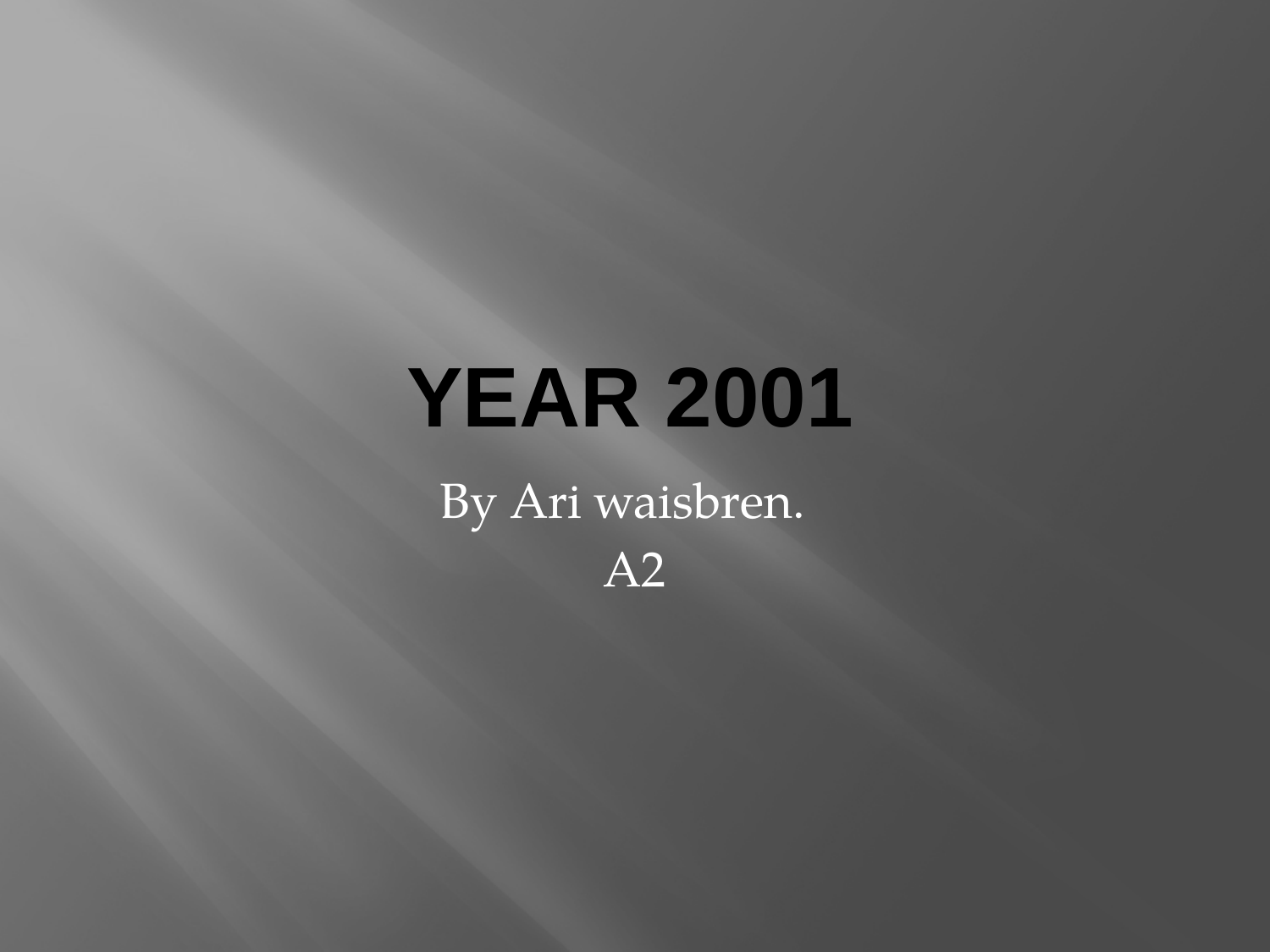

# Year 2001
By Ari waisbren.
A2